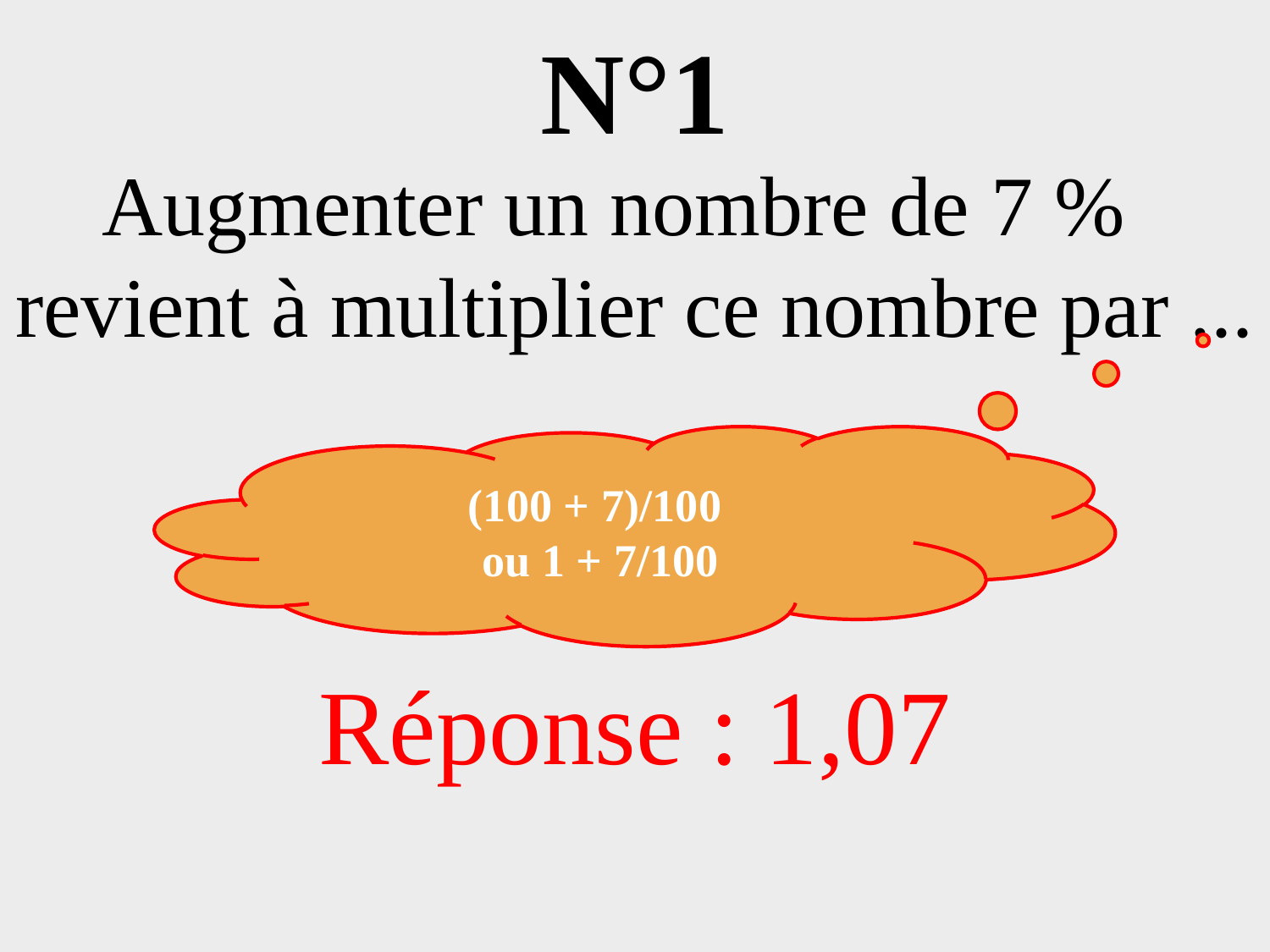

# N°1
Augmenter un nombre de 7 %
revient à multiplier ce nombre par ...

Réponse : 1,07

(100 + 7)/100
ou 1 + 7/100